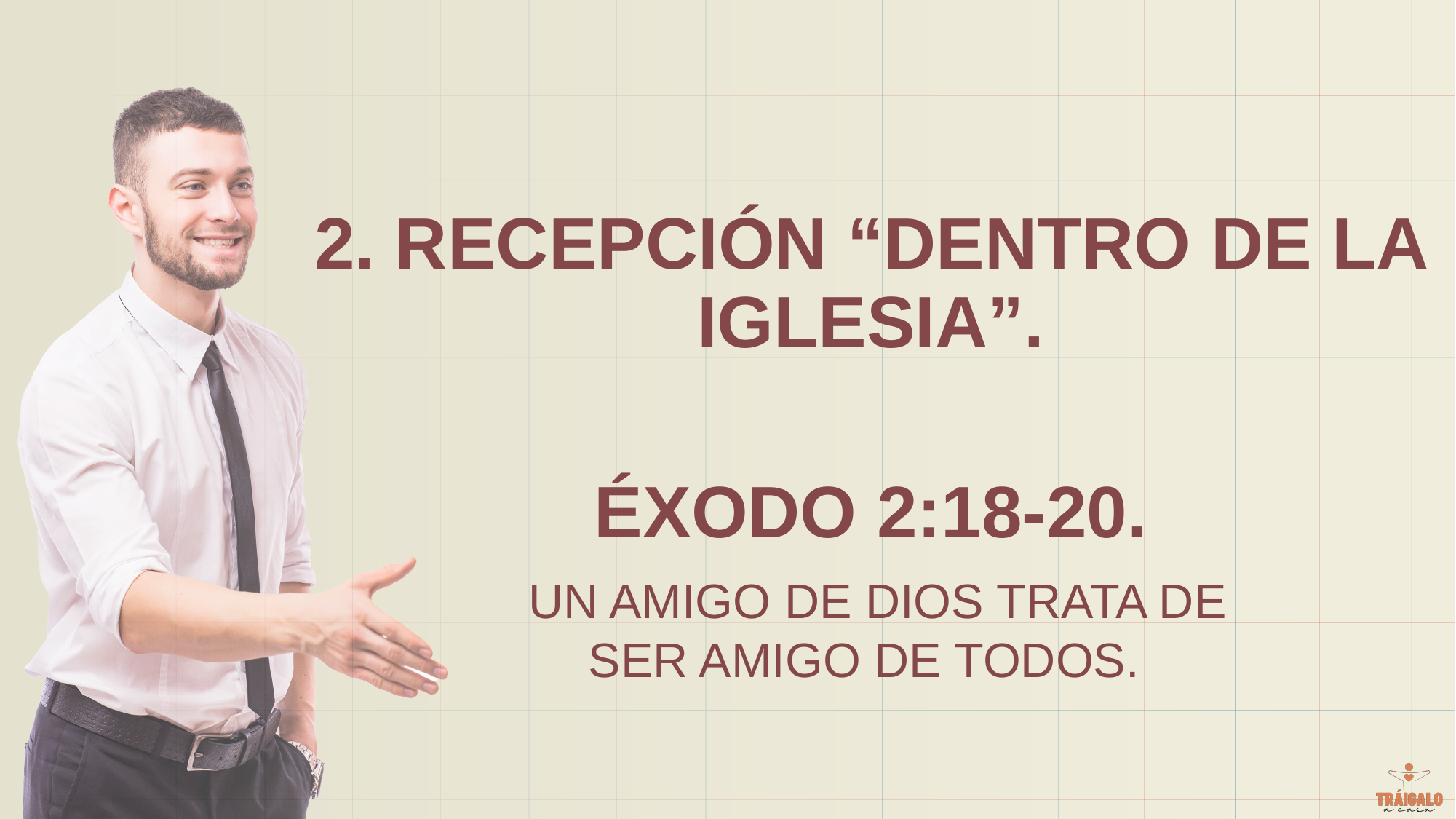

2. RECEPCIÓN “DENTRO DE LA IGLESIA”.

Éxodo 2:18-20.
 un amigo de Dios trata de
ser amigo de todos.